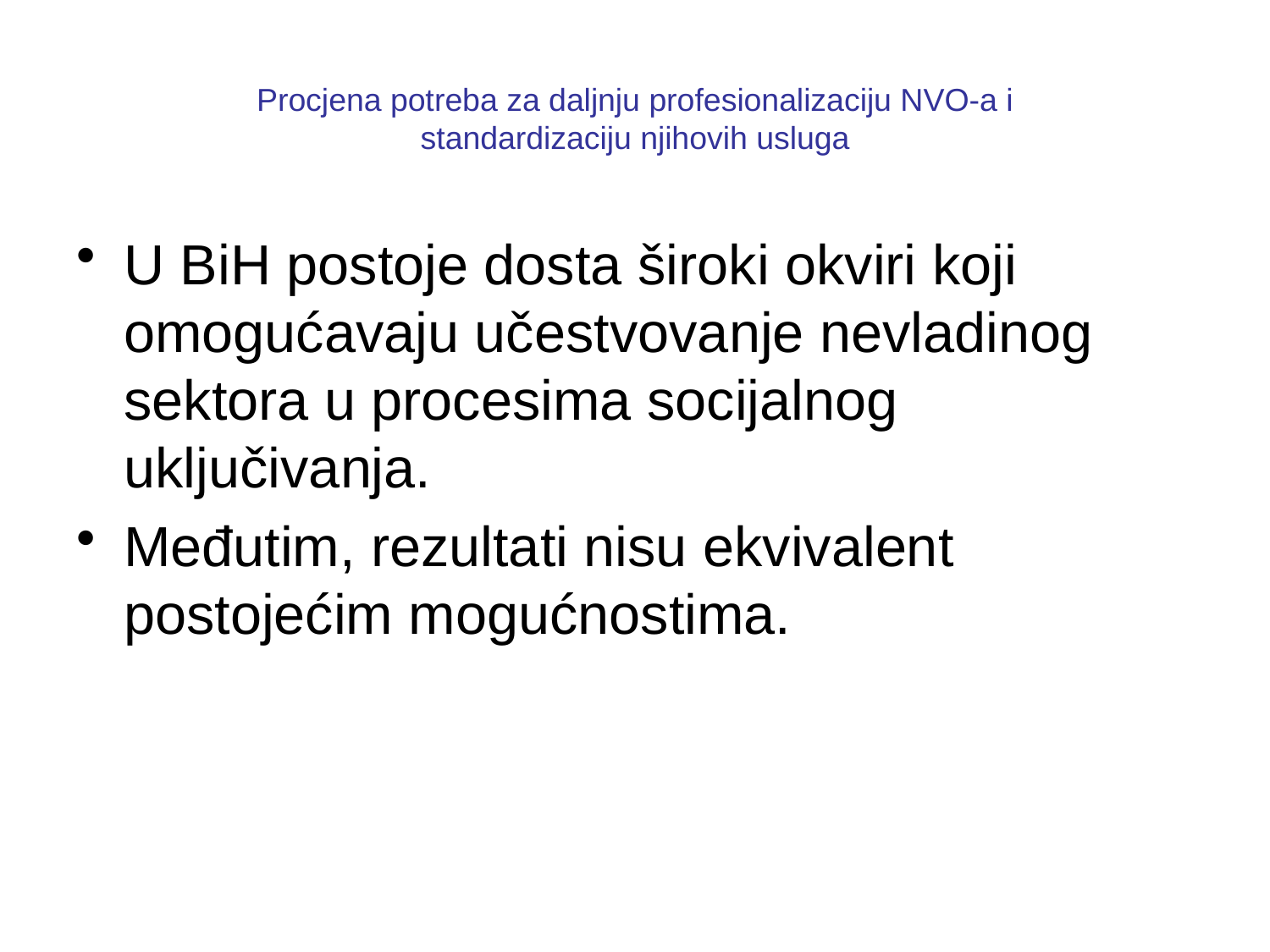

# Procjena potreba za daljnju profesionalizaciju NVO-a i standardizaciju njihovih usluga
U BiH postoje dosta široki okviri koji omogućavaju učestvovanje nevladinog sektora u procesima socijalnog uključivanja.
Međutim, rezultati nisu ekvivalent postojećim mogućnostima.